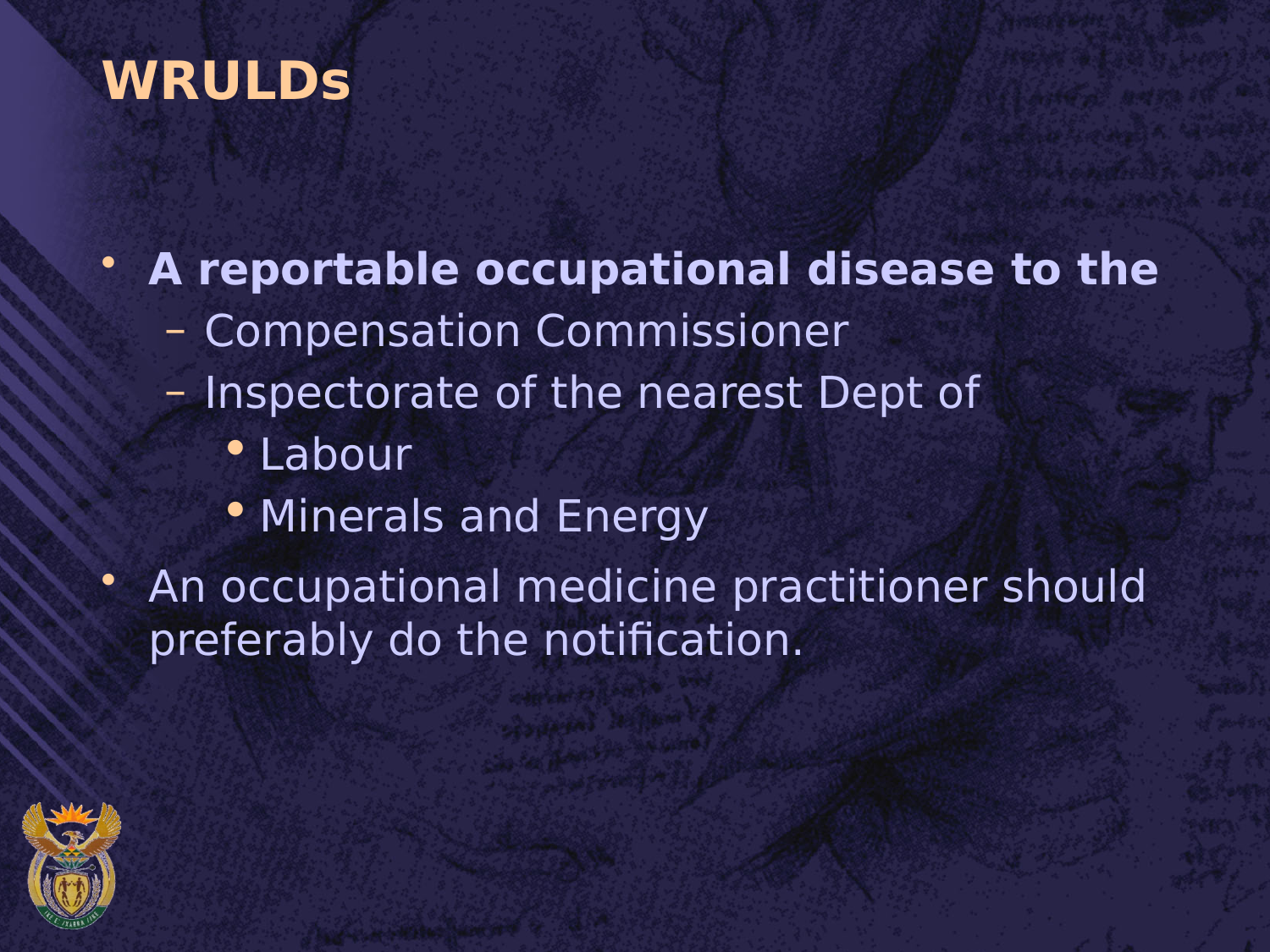

# WRULDs
A reportable occupational disease to the
Compensation Commissioner
Inspectorate of the nearest Dept of
Labour
Minerals and Energy
An occupational medicine practitioner should preferably do the notification.